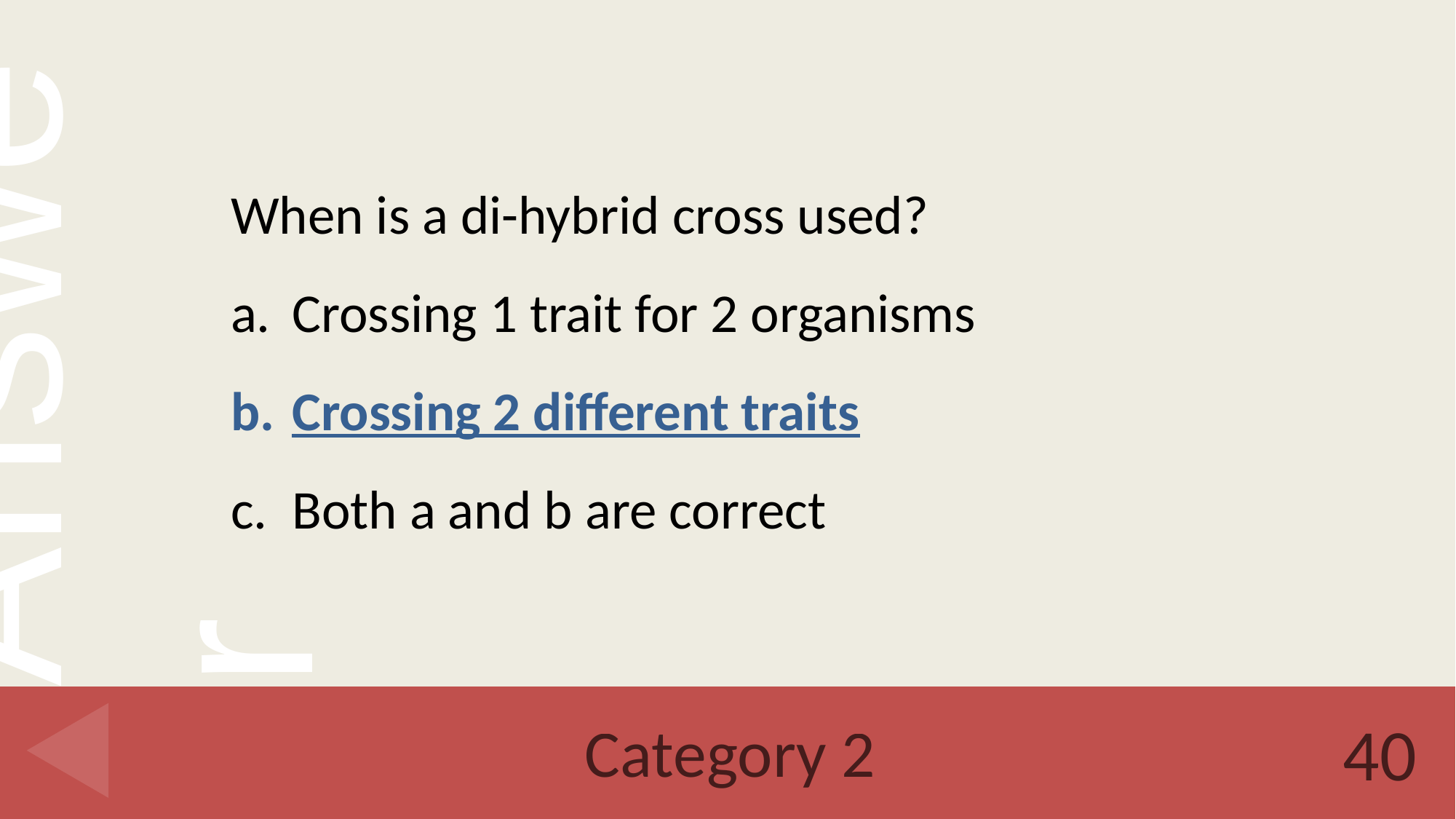

When is a di-hybrid cross used?
Crossing 1 trait for 2 organisms
Crossing 2 different traits
Both a and b are correct
# Category 2
40